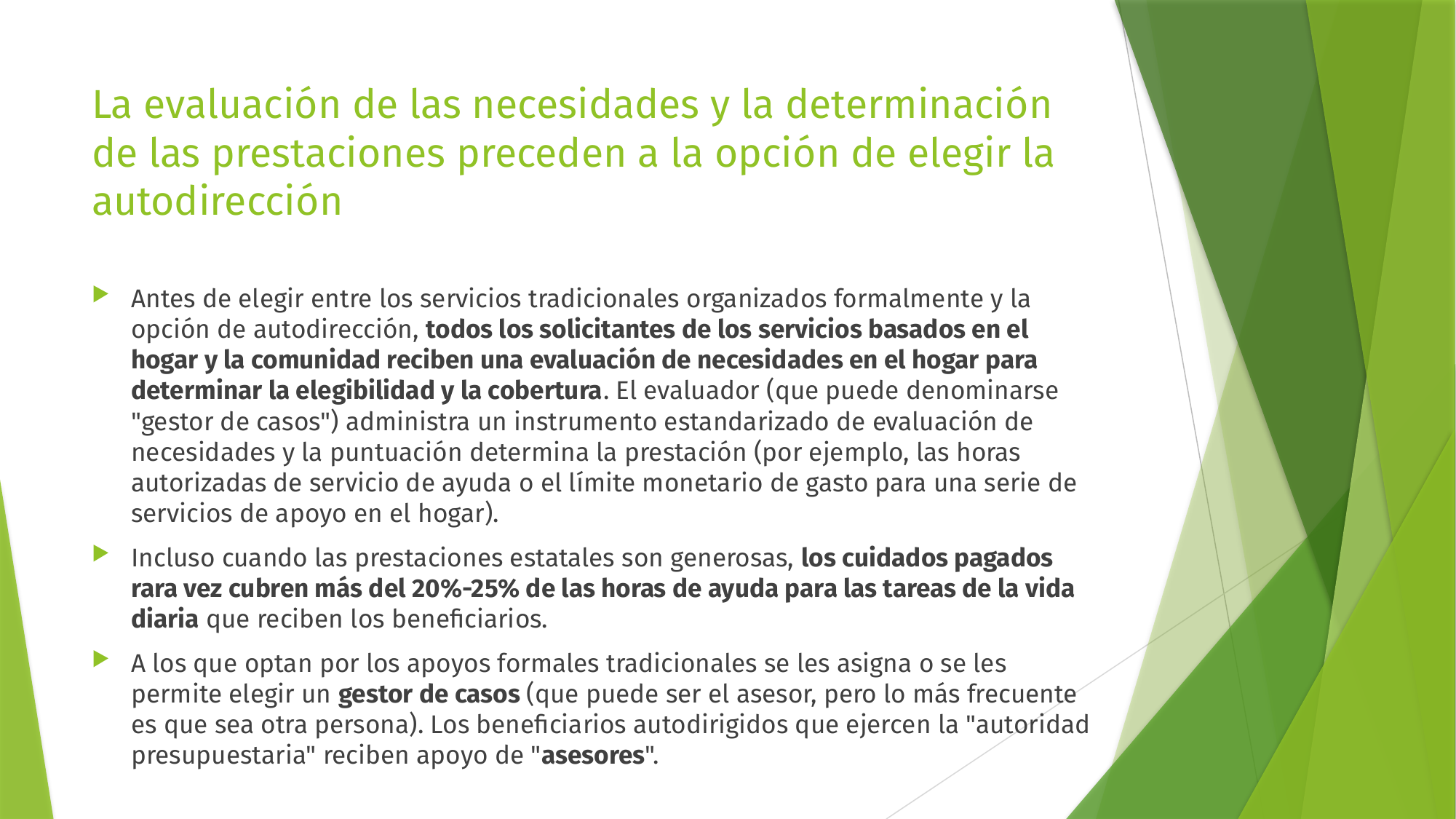

# La evaluación de las necesidades y la determinación de las prestaciones preceden a la opción de elegir la autodirección
Antes de elegir entre los servicios tradicionales organizados formalmente y la opción de autodirección, todos los solicitantes de los servicios basados en el hogar y la comunidad reciben una evaluación de necesidades en el hogar para determinar la elegibilidad y la cobertura. El evaluador (que puede denominarse "gestor de casos") administra un instrumento estandarizado de evaluación de necesidades y la puntuación determina la prestación (por ejemplo, las horas autorizadas de servicio de ayuda o el límite monetario de gasto para una serie de servicios de apoyo en el hogar).
Incluso cuando las prestaciones estatales son generosas, los cuidados pagados rara vez cubren más del 20%-25% de las horas de ayuda para las tareas de la vida diaria que reciben los beneficiarios.
A los que optan por los apoyos formales tradicionales se les asigna o se les permite elegir un gestor de casos (que puede ser el asesor, pero lo más frecuente es que sea otra persona). Los beneficiarios autodirigidos que ejercen la "autoridad presupuestaria" reciben apoyo de "asesores".